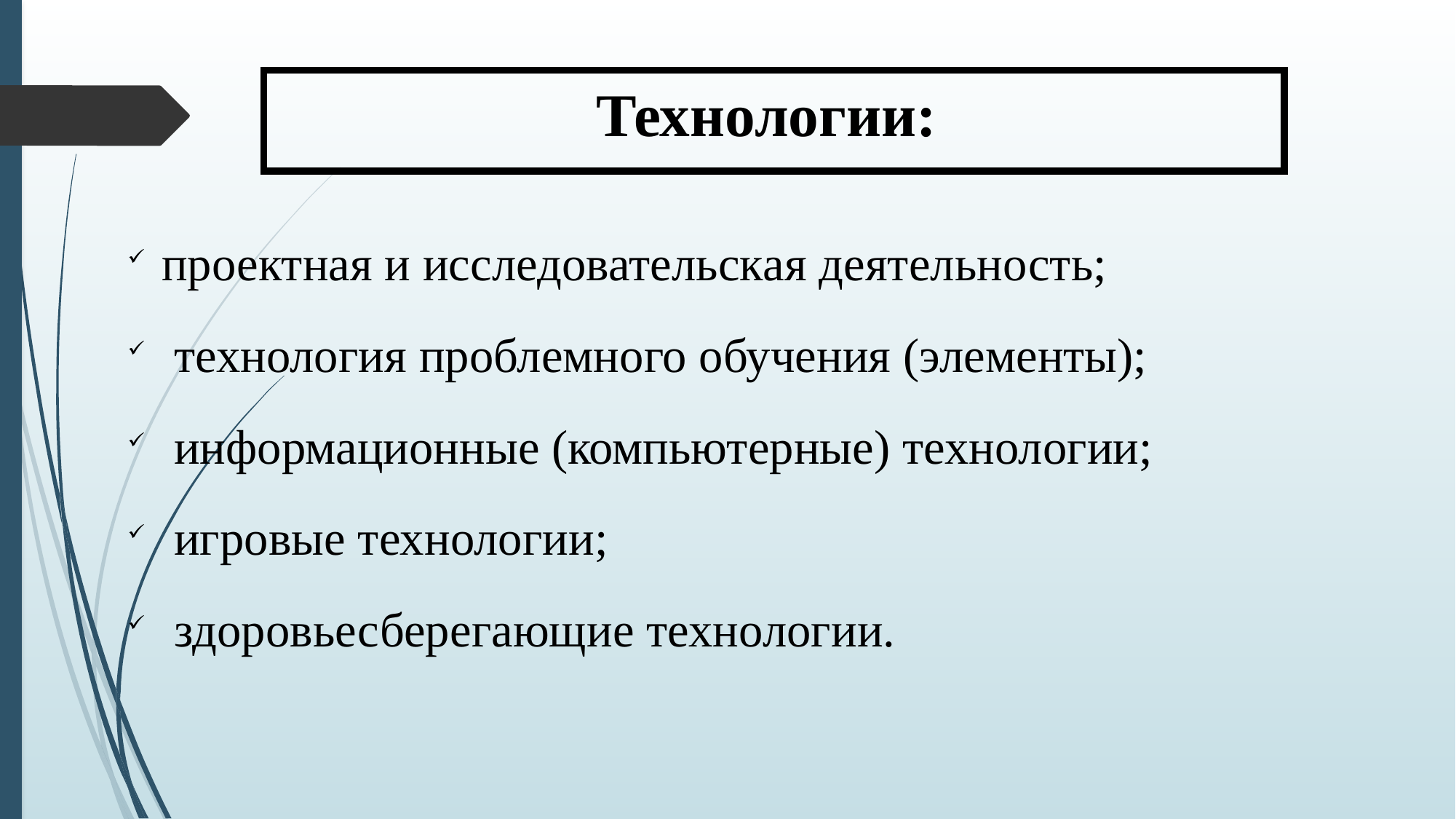

Технологии:

проектная и исследовательская деятельность;
 технология проблемного обучения (элементы);
 информационные (компьютерные) технологии;
 игровые технологии;
 здоровьесберегающие технологии.